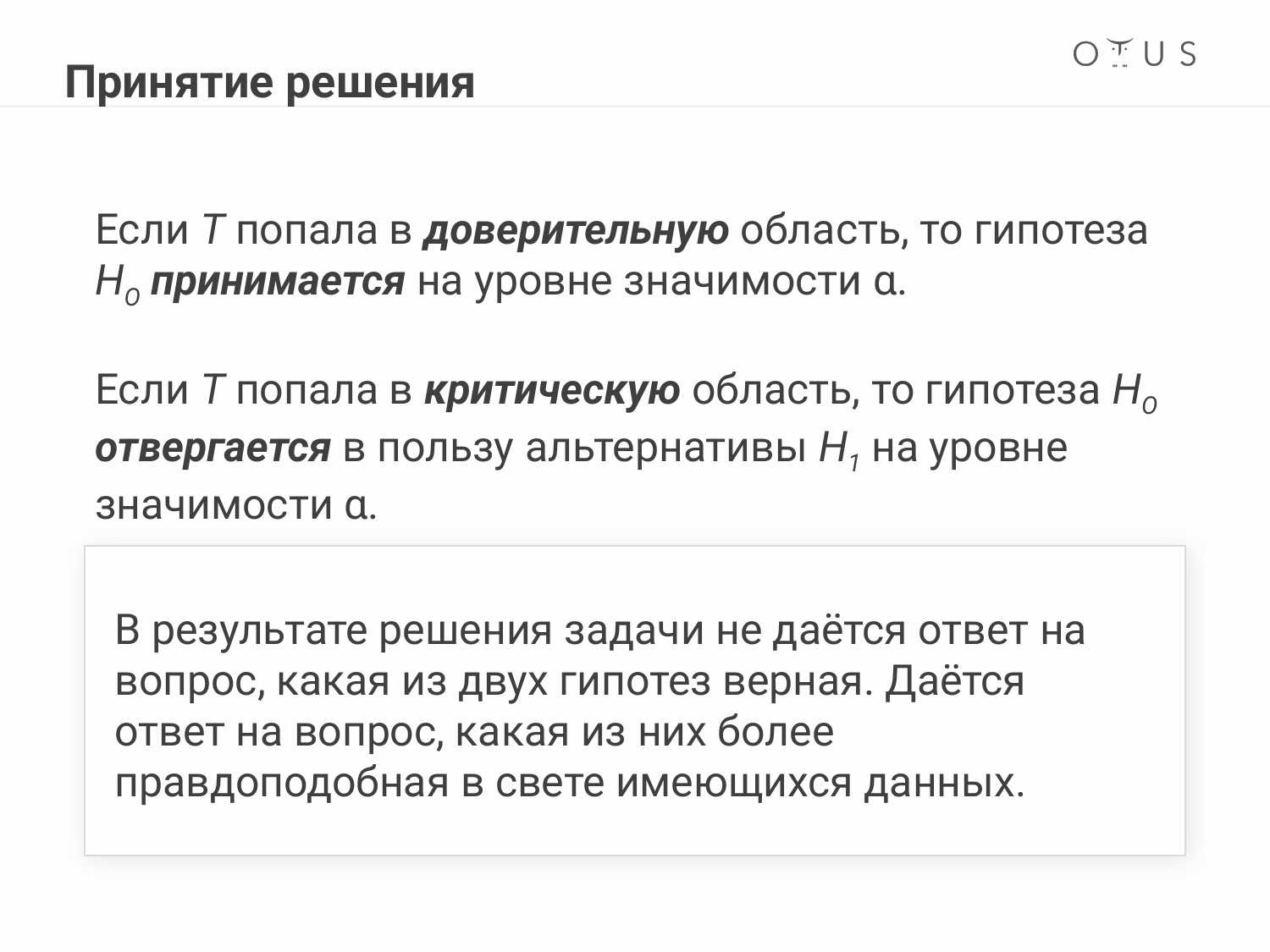

Принятие решения
Если T попала в доверительную область, то гипотеза HO принимается на уровне значимости α.
Если T попала в критическую область, то гипотеза HO отвергается в пользу альтернативы H1 на уровне значимости α.

В результате решения задачи не даётся ответ на вопрос, какая из двух гипотез верная. Даётся ответ на вопрос, какая из них более правдоподобная в свете имеющихся данных.